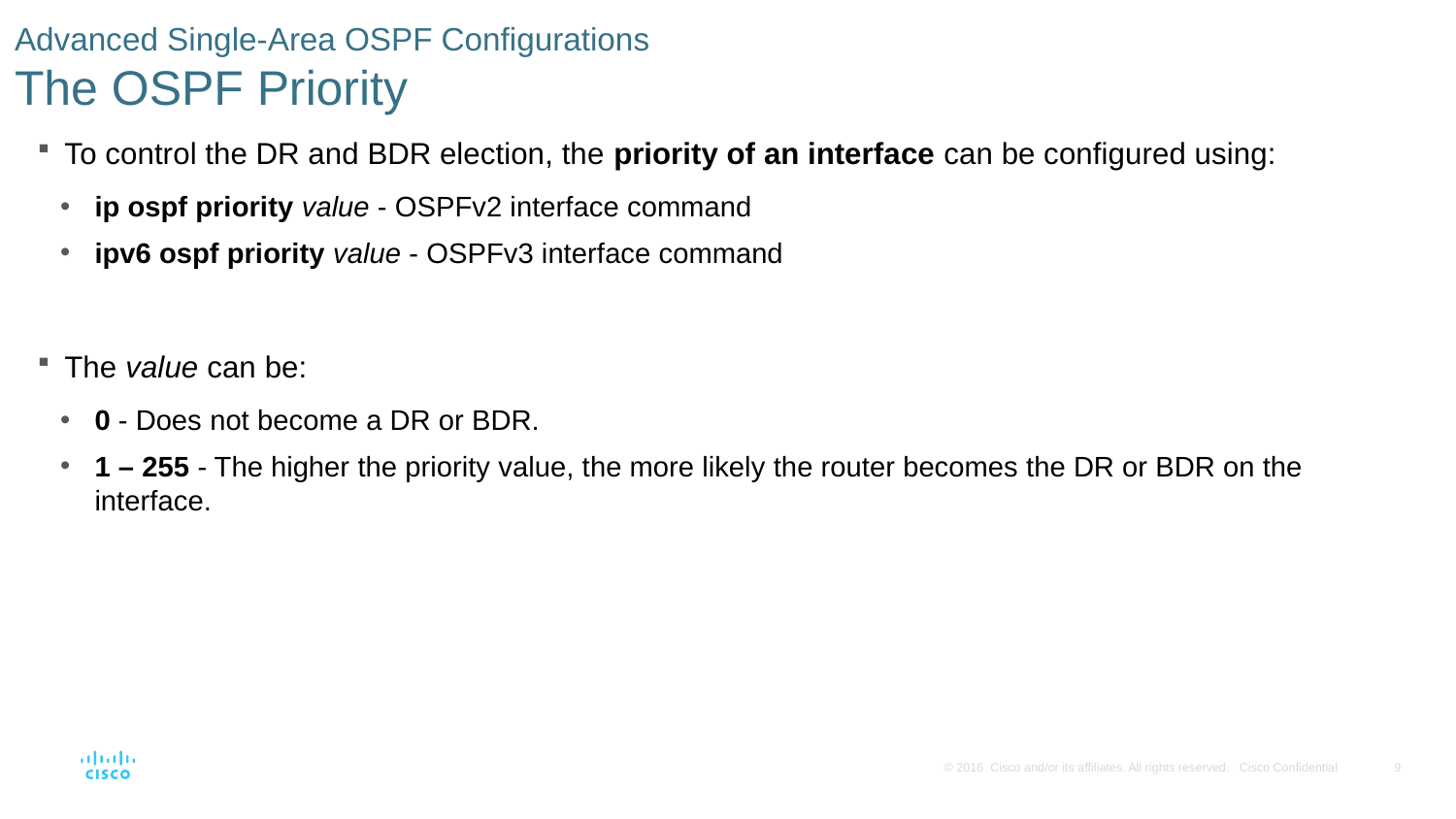

# Advanced Single-Area OSPF Configurations The OSPF Priority
To control the DR and BDR election, the priority of an interface can be configured using:
ip ospf priority value - OSPFv2 interface command
ipv6 ospf priority value - OSPFv3 interface command

The value can be:
0 - Does not become a DR or BDR.
1 – 255 - The higher the priority value, the more likely the router becomes the DR or BDR on the interface.